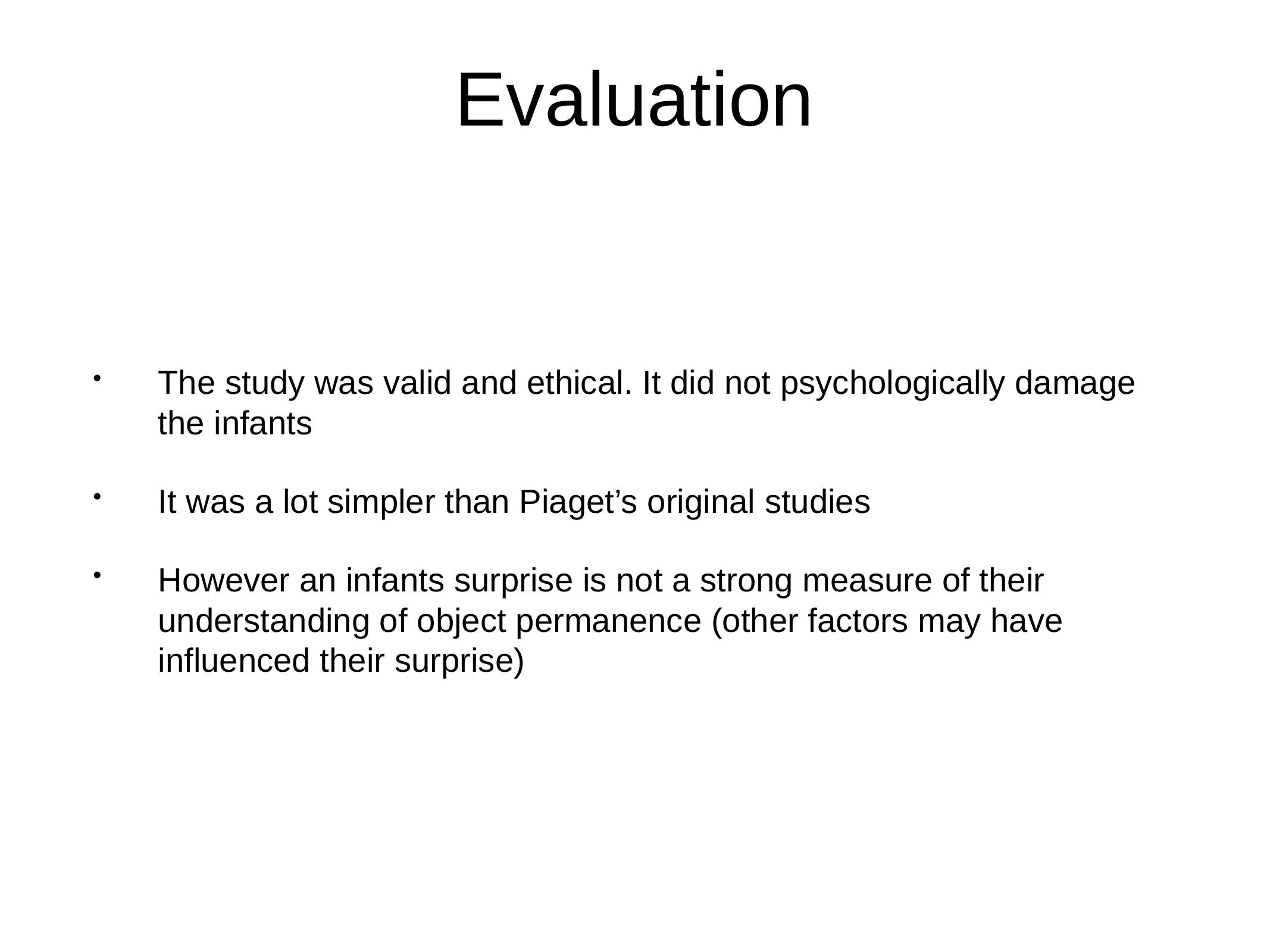

# Evaluation
The study was valid and ethical. It did not psychologically damage the infants
It was a lot simpler than Piaget’s original studies
However an infants surprise is not a strong measure of their understanding of object permanence (other factors may have influenced their surprise)